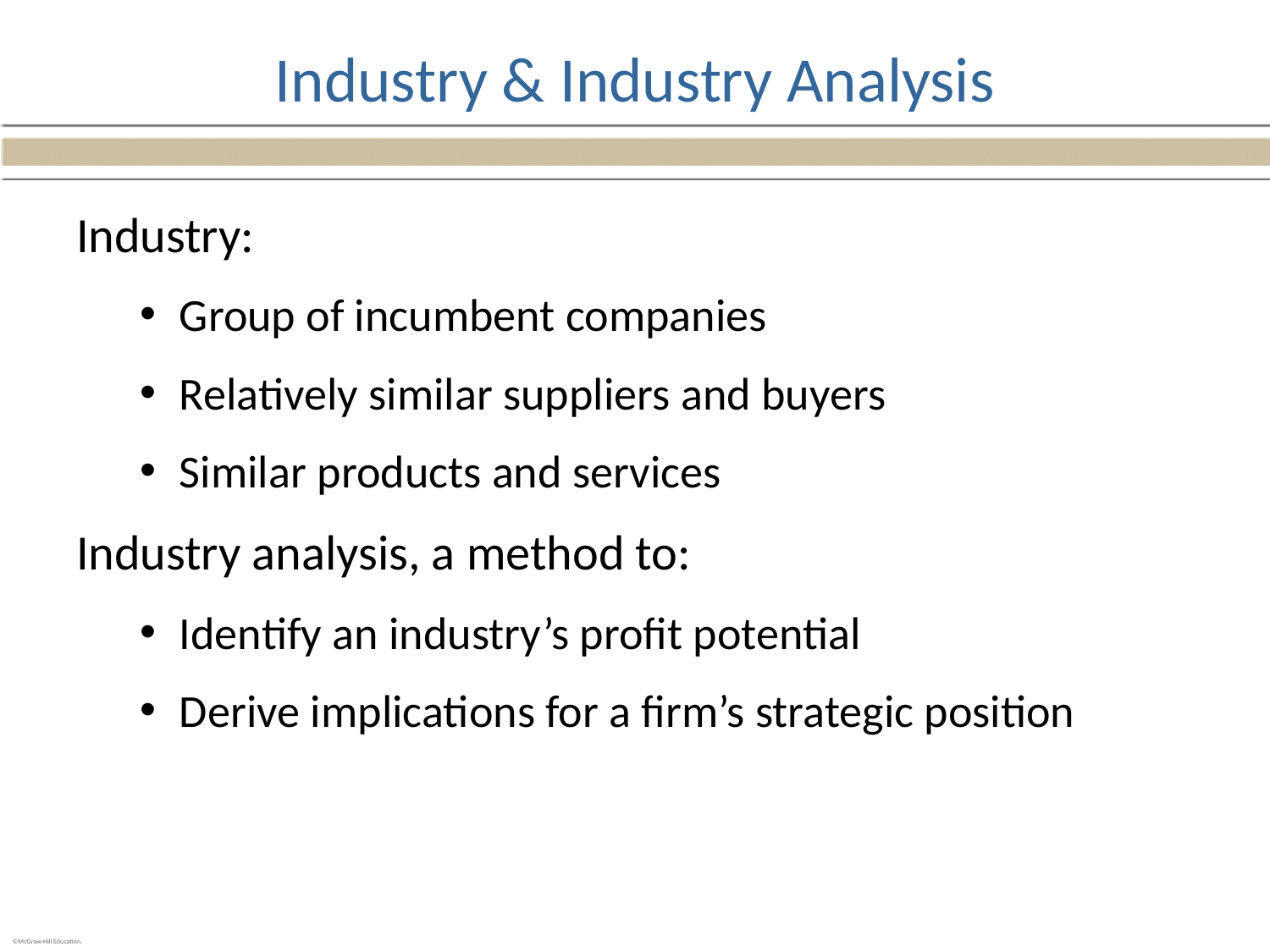

# Industry & Industry Analysis
Industry:
Group of incumbent companies
Relatively similar suppliers and buyers
Similar products and services
Industry analysis, a method to:
Identify an industry’s profit potential
Derive implications for a firm’s strategic position